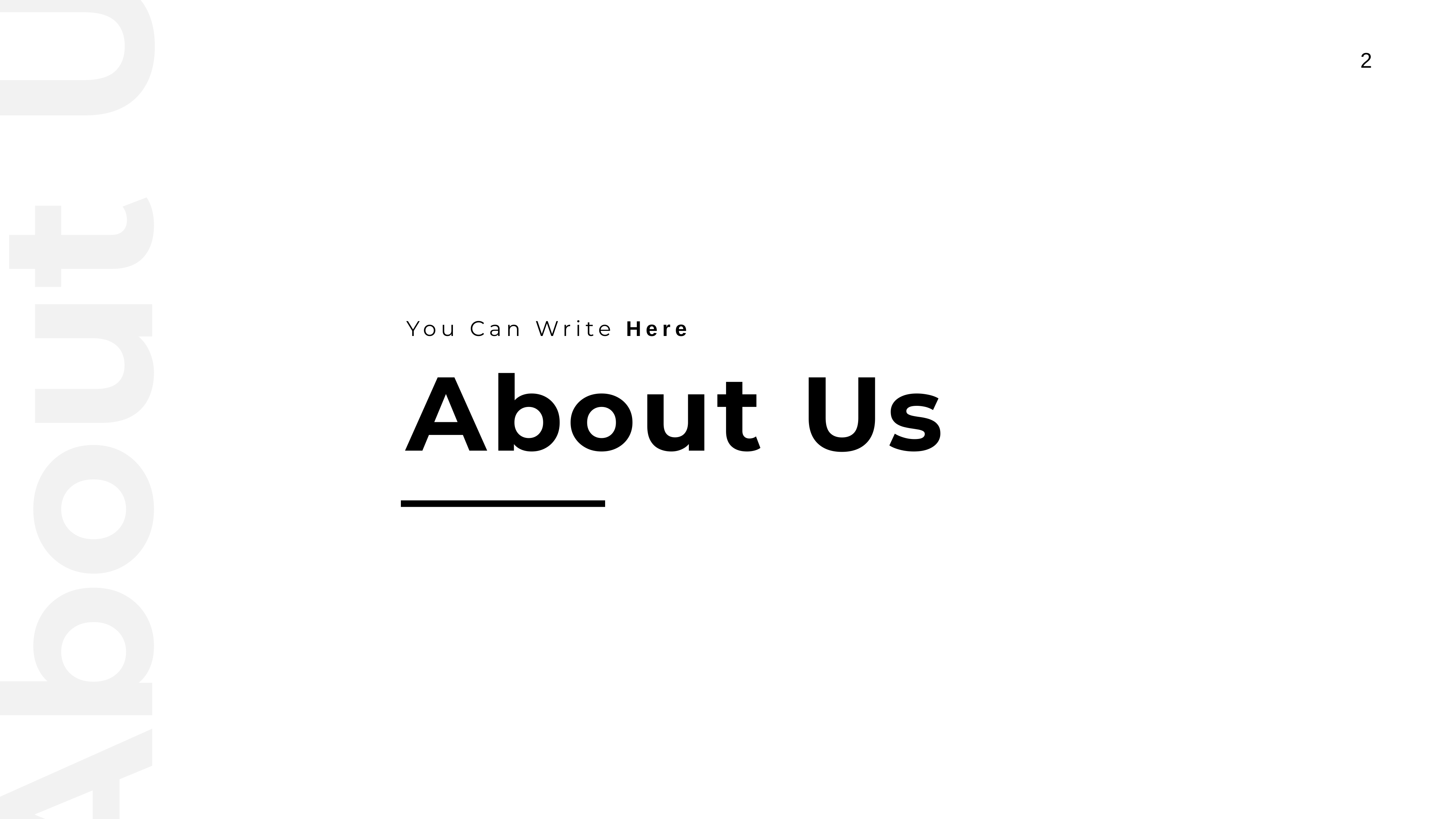

About Us
You Can Write Here
About Us